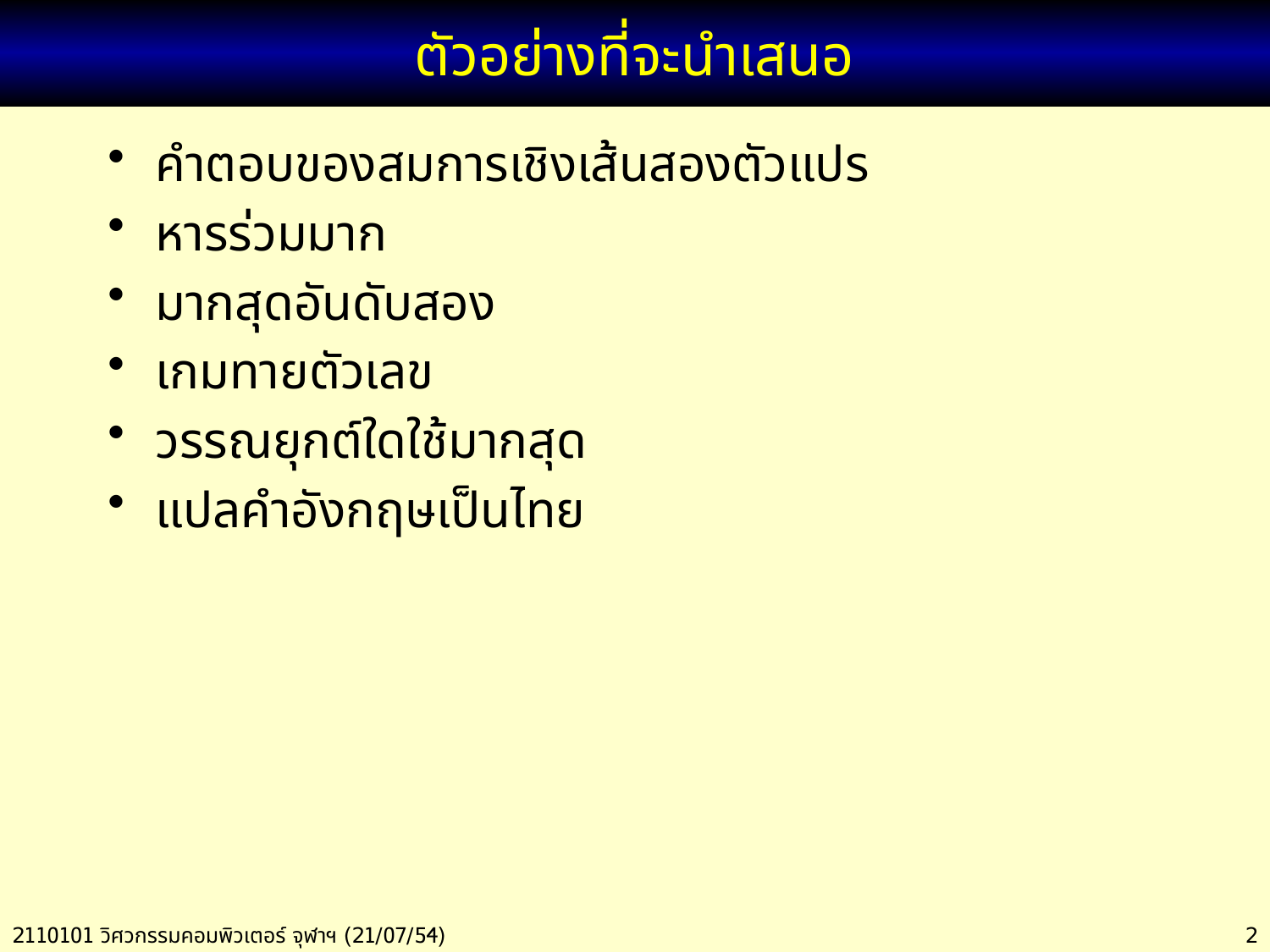

# ตัวอย่างที่จะนำเสนอ
คำตอบของสมการเชิงเส้นสองตัวแปร
หารร่วมมาก
มากสุดอันดับสอง
เกมทายตัวเลข
วรรณยุกต์ใดใช้มากสุด
แปลคำอังกฤษเป็นไทย